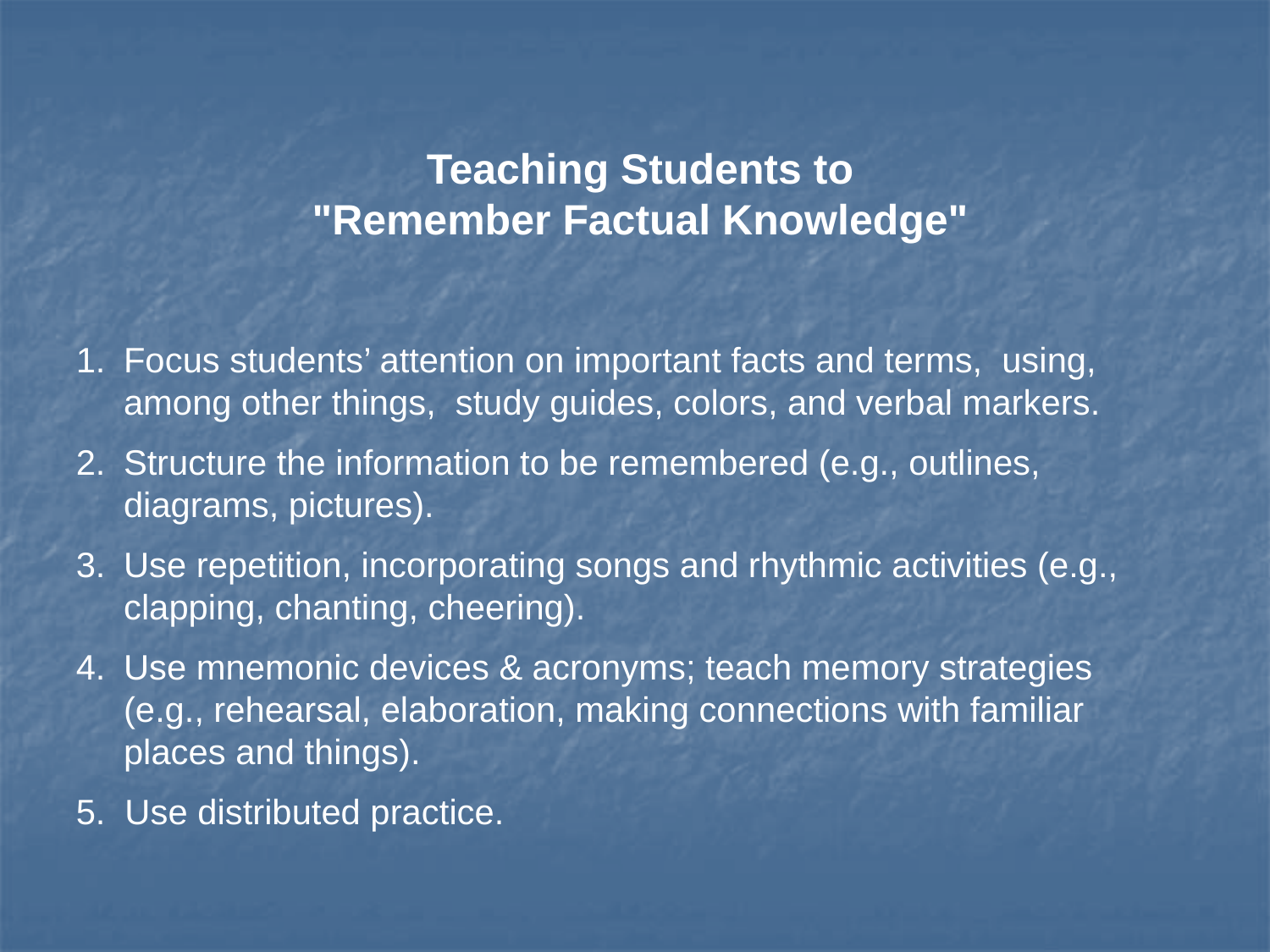

Teaching Students to "Remember Factual Knowledge"

Focus students’ attention on important facts and terms,  using, among other things,  study guides, colors, and verbal markers.
2.	Structure the information to be remembered (e.g., outlines, diagrams, pictures).
Use repetition, incorporating songs and rhythmic activities (e.g., clapping, chanting, cheering).
Use mnemonic devices & acronyms; teach memory strategies (e.g., rehearsal, elaboration, making connections with familiar places and things).
5.  Use distributed practice.